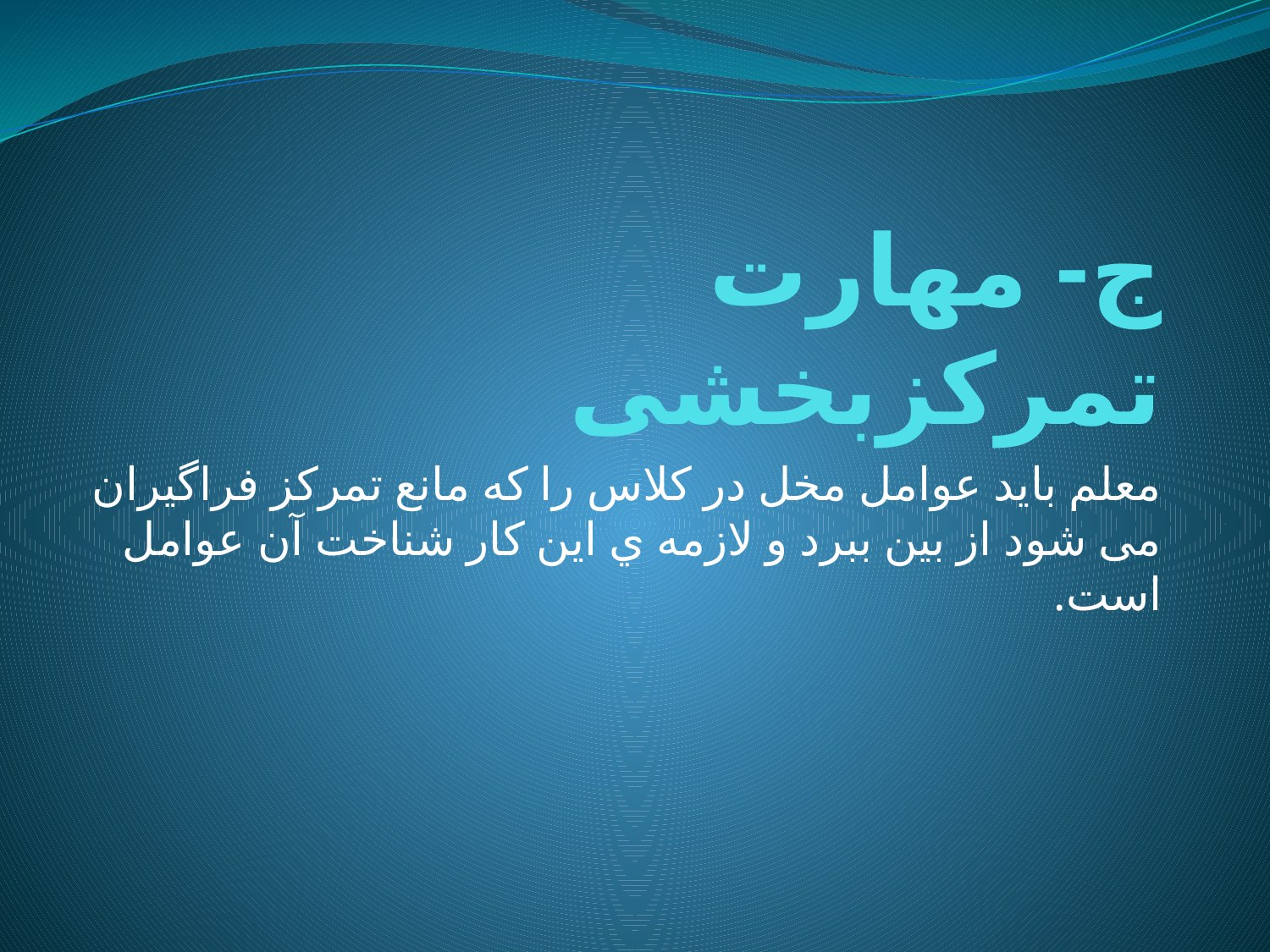

# ج- مهارت تمرکزبخشی
معلم باید عوامل مخل در کلاس را که مانع تمرکز فراگیران می شود از بین ببرد و لازمه ي این کار شناخت آن عوامل است.